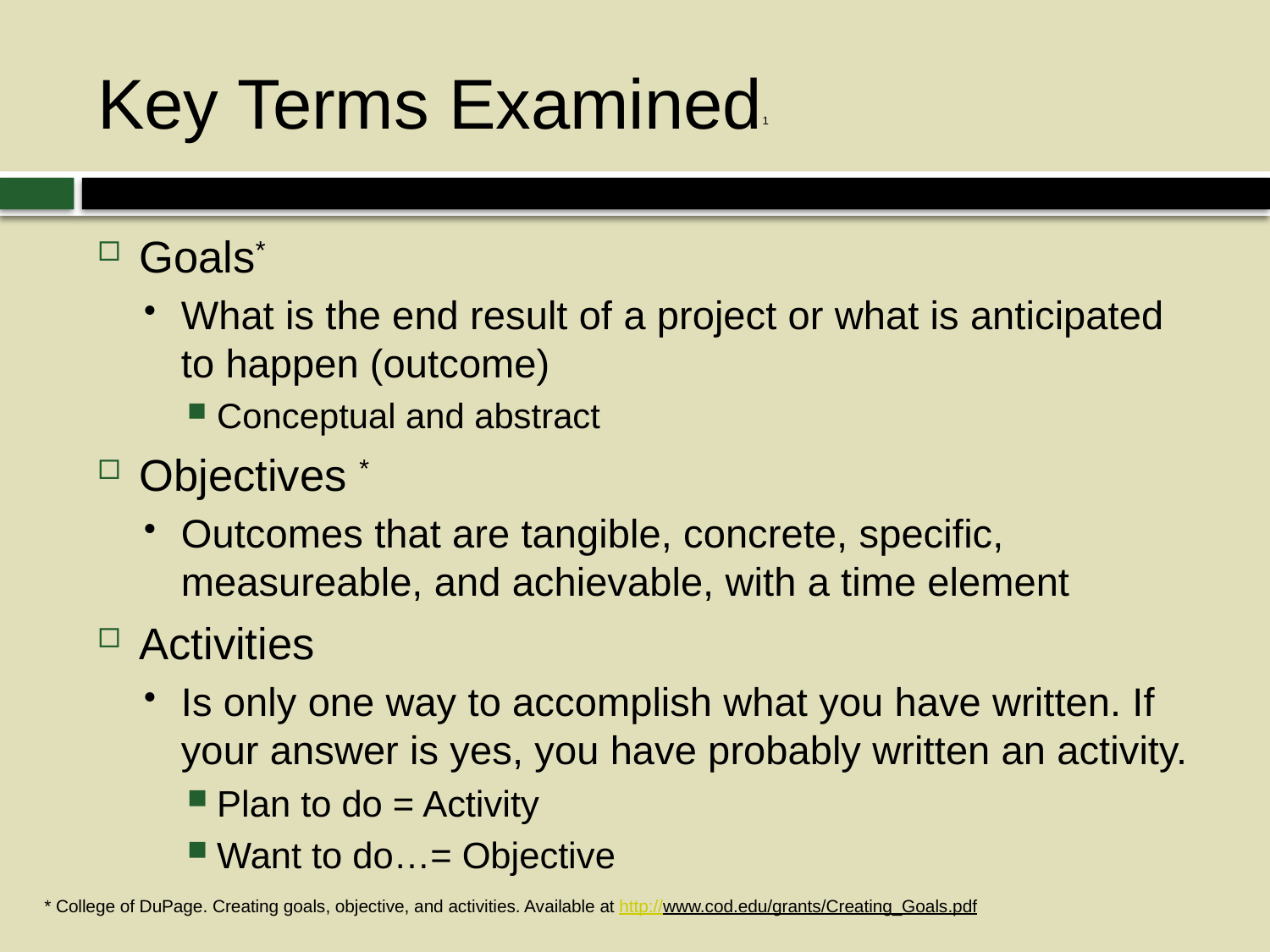

# Key Terms Examined1
Goals*
What is the end result of a project or what is anticipated to happen (outcome)
Conceptual and abstract
Objectives *
Outcomes that are tangible, concrete, specific, measureable, and achievable, with a time element
Activities
Is only one way to accomplish what you have written. If your answer is yes, you have probably written an activity.
Plan to do = Activity
Want to do…= Objective

* College of DuPage. Creating goals, objective, and activities. Available at http://www.cod.edu/grants/Creating_Goals.pdf